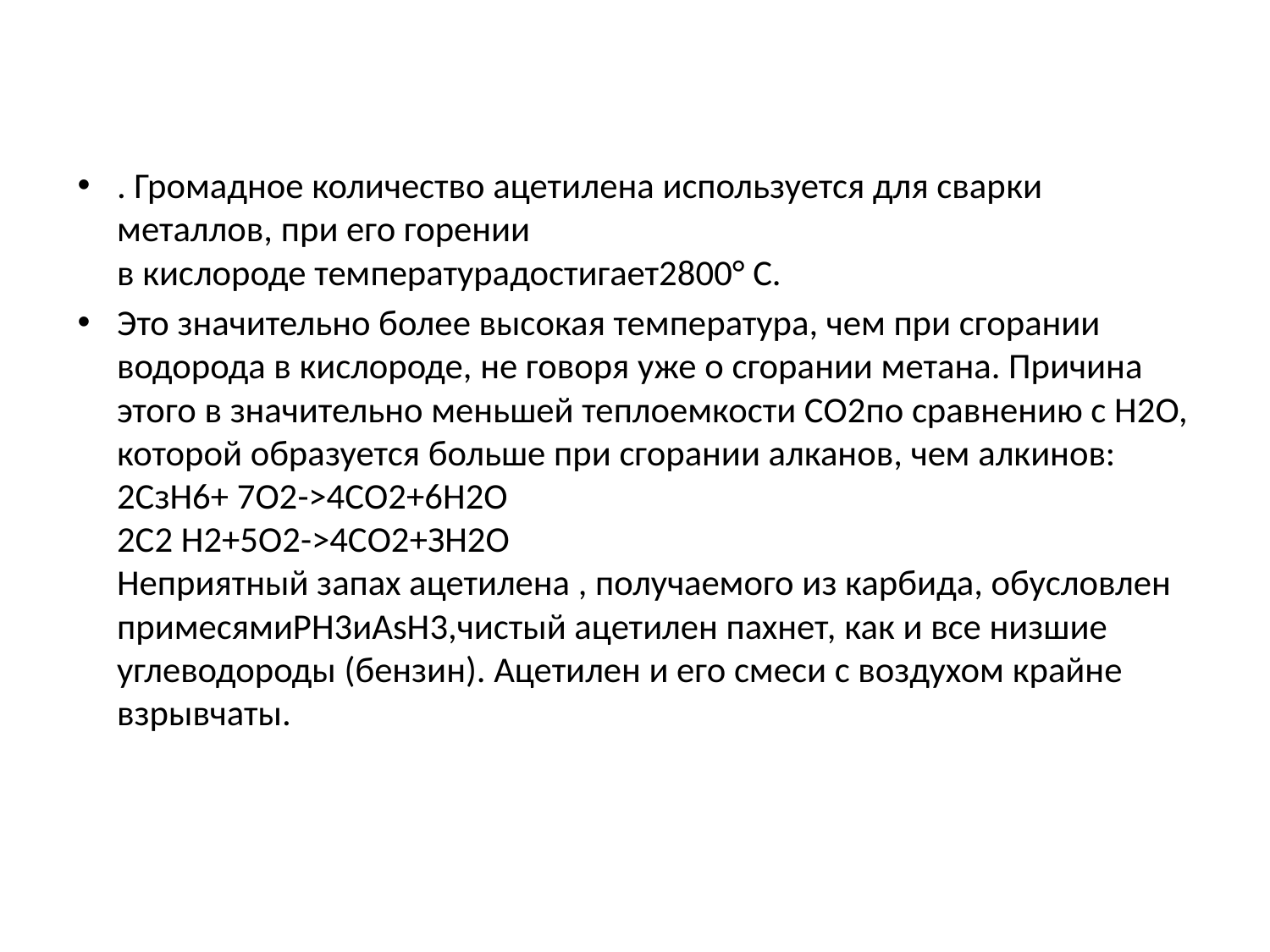

. Громадное количество ацети­лена используется для свар­ки металлов, при его горении
в кислороде температурадостигает2800° С.
Это значительно более высокая температура, чем при сгорании водорода в кислороде, не говоря уже о сгорании метана. Причина этого в значительно меньшей теплоемкости СО2по сравнению с Н2О, которой образуется больше при сгорании алканов, чем алкинов:
2СзН6+ 7O2->4СО2+6Н2О
2С2 Н2+5O2->4СО2+ЗН2О
Неприятный запах ацетилена , получаемого из карбида, обусловлен примесямиPH3иAsH3,чистый ацетилен пахнет, как и все низшие углеводороды (бензин). Ацетилен и его смеси с воздухом крайне взрывчаты.